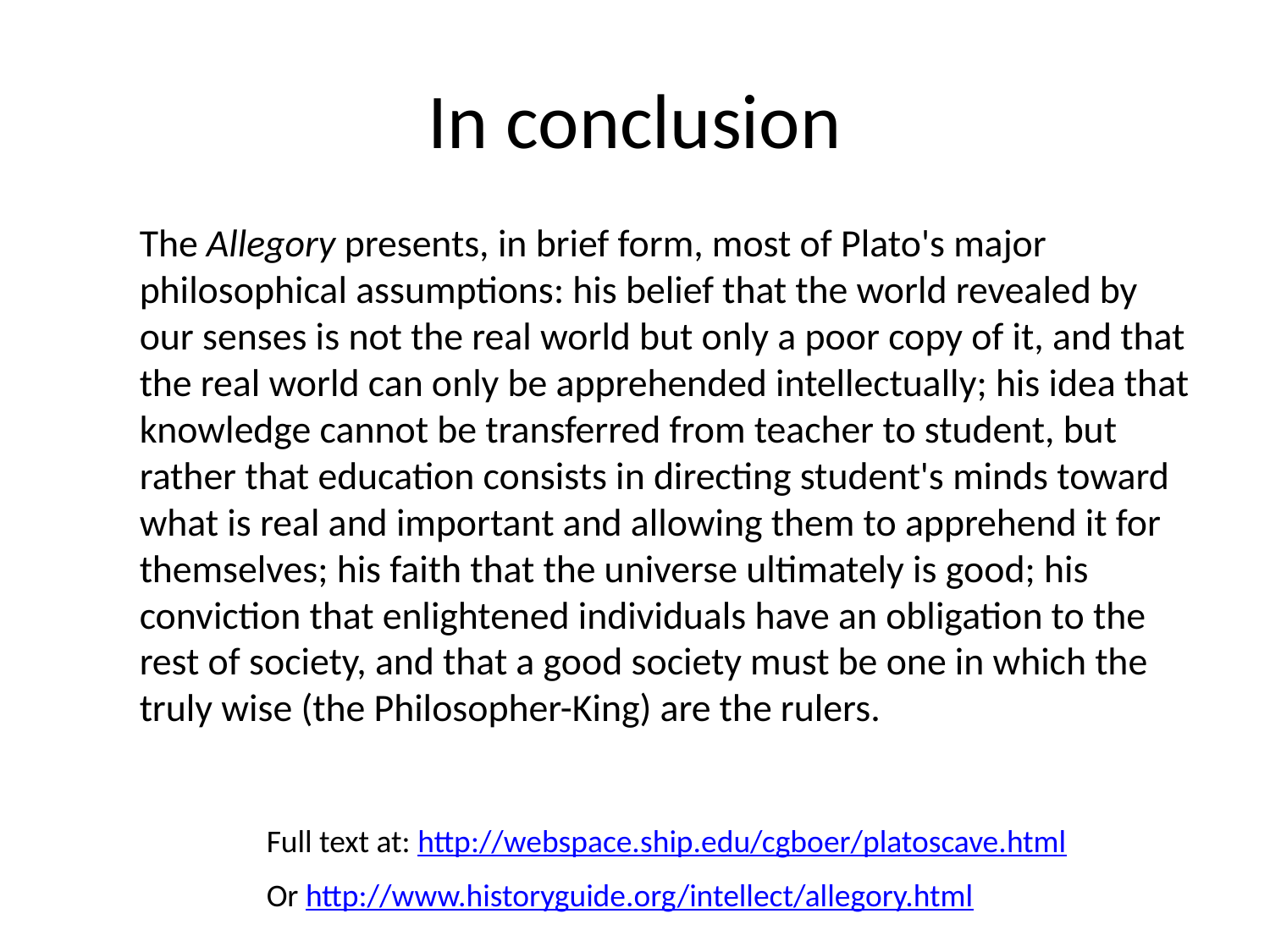

# In conclusion
The Allegory presents, in brief form, most of Plato's major philosophical assumptions: his belief that the world revealed by our senses is not the real world but only a poor copy of it, and that the real world can only be apprehended intellectually; his idea that knowledge cannot be transferred from teacher to student, but rather that education consists in directing student's minds toward what is real and important and allowing them to apprehend it for themselves; his faith that the universe ultimately is good; his conviction that enlightened individuals have an obligation to the rest of society, and that a good society must be one in which the truly wise (the Philosopher-King) are the rulers.
Full text at: http://webspace.ship.edu/cgboer/platoscave.html
Or http://www.historyguide.org/intellect/allegory.html